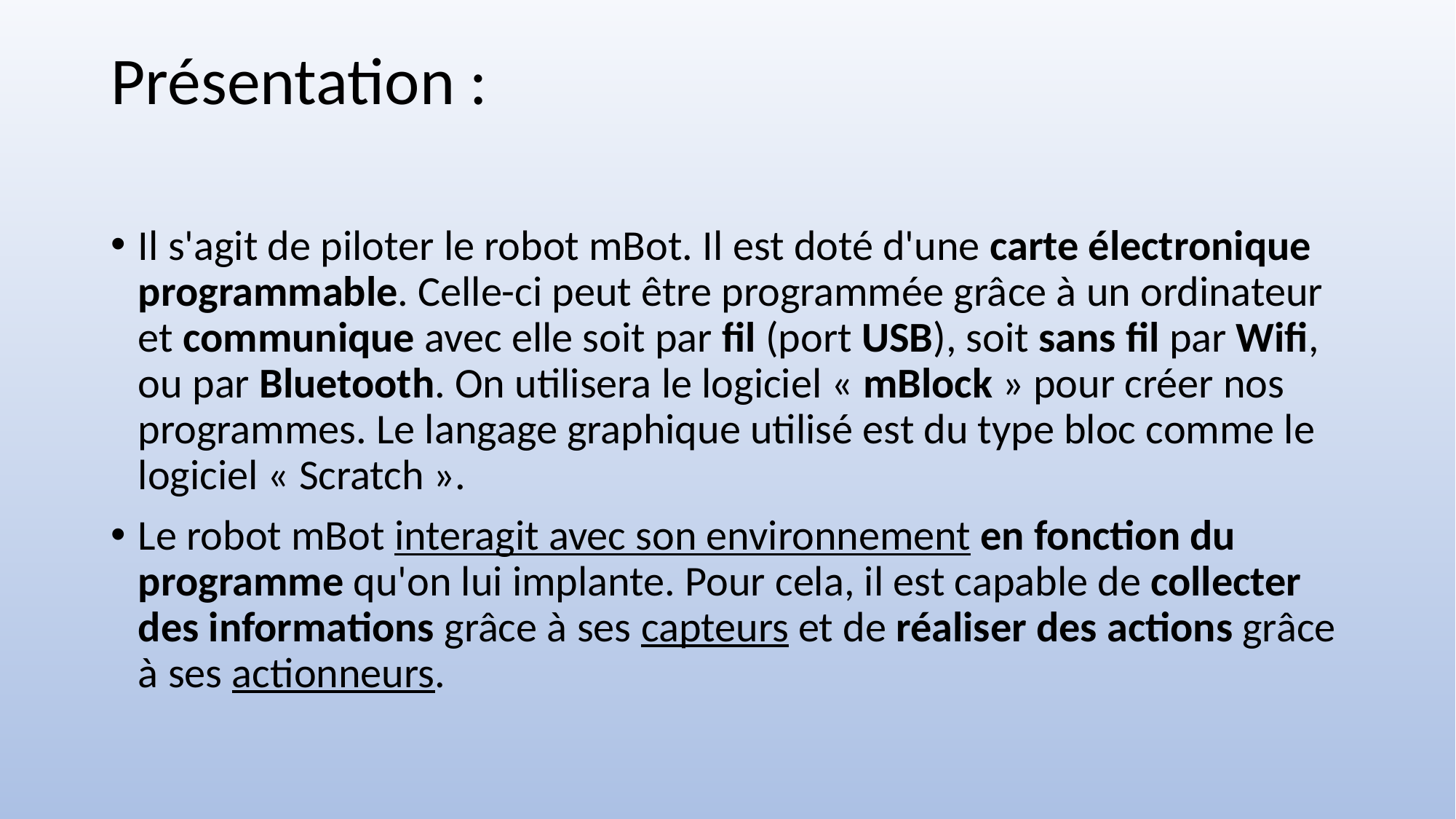

# Présentation :
Il s'agit de piloter le robot mBot. Il est doté d'une carte électronique programmable. Celle-ci peut être programmée grâce à un ordinateur et communique avec elle soit par fil (port USB), soit sans fil par Wifi, ou par Bluetooth. On utilisera le logiciel « mBlock » pour créer nos programmes. Le langage graphique utilisé est du type bloc comme le logiciel « Scratch ».
Le robot mBot interagit avec son environnement en fonction du programme qu'on lui implante. Pour cela, il est capable de collecter des informations grâce à ses capteurs et de réaliser des actions grâce à ses actionneurs.